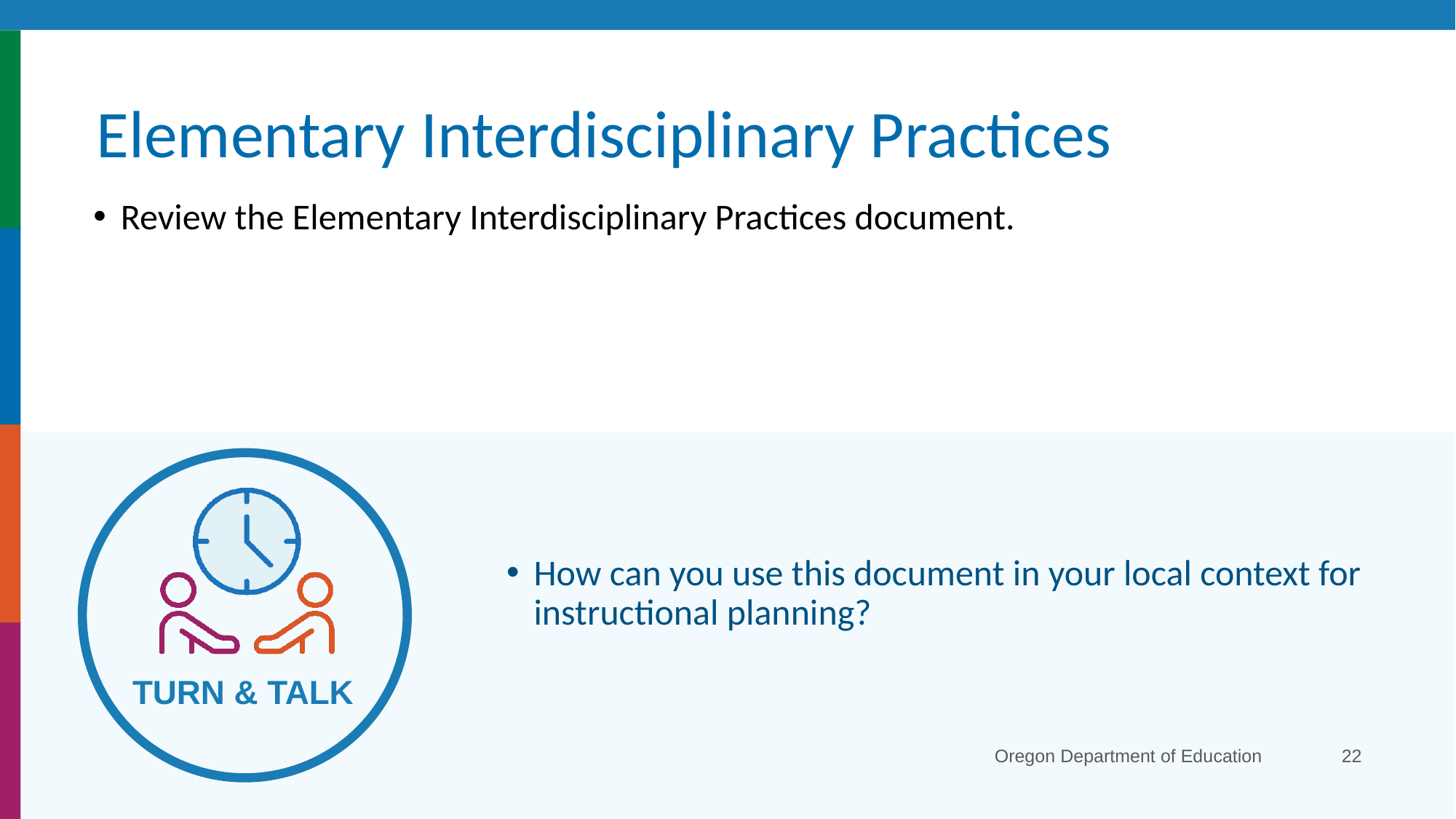

# Elementary Interdisciplinary Practices
Review the Elementary Interdisciplinary Practices document.

How can you use this document in your local context for instructional planning?
Oregon Department of Education
22